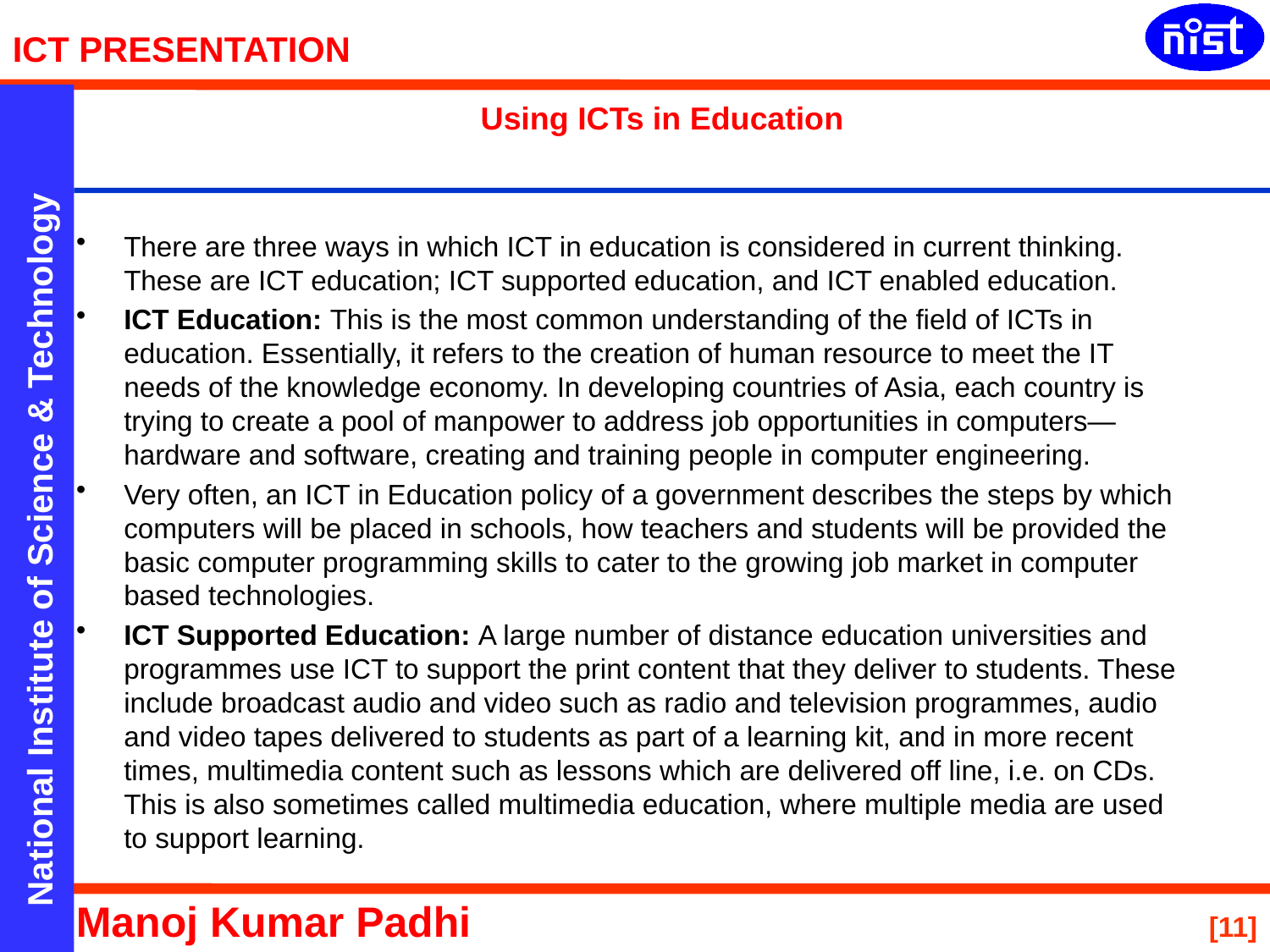

# Using ICTs in Education

There are three ways in which ICT in education is considered in current thinking. These are ICT education; ICT supported education, and ICT enabled education.
ICT Education: This is the most common understanding of the field of ICTs in education. Essentially, it refers to the creation of human resource to meet the IT needs of the knowledge economy. In developing countries of Asia, each country is trying to create a pool of manpower to address job opportunities in computers—hardware and software, creating and training people in computer engineering.
Very often, an ICT in Education policy of a government describes the steps by which computers will be placed in schools, how teachers and students will be provided the basic computer programming skills to cater to the growing job market in computer based technologies.
ICT Supported Education: A large number of distance education universities and programmes use ICT to support the print content that they deliver to students. These include broadcast audio and video such as radio and television programmes, audio and video tapes delivered to students as part of a learning kit, and in more recent times, multimedia content such as lessons which are delivered off line, i.e. on CDs. This is also sometimes called multimedia education, where multiple media are used to support learning.